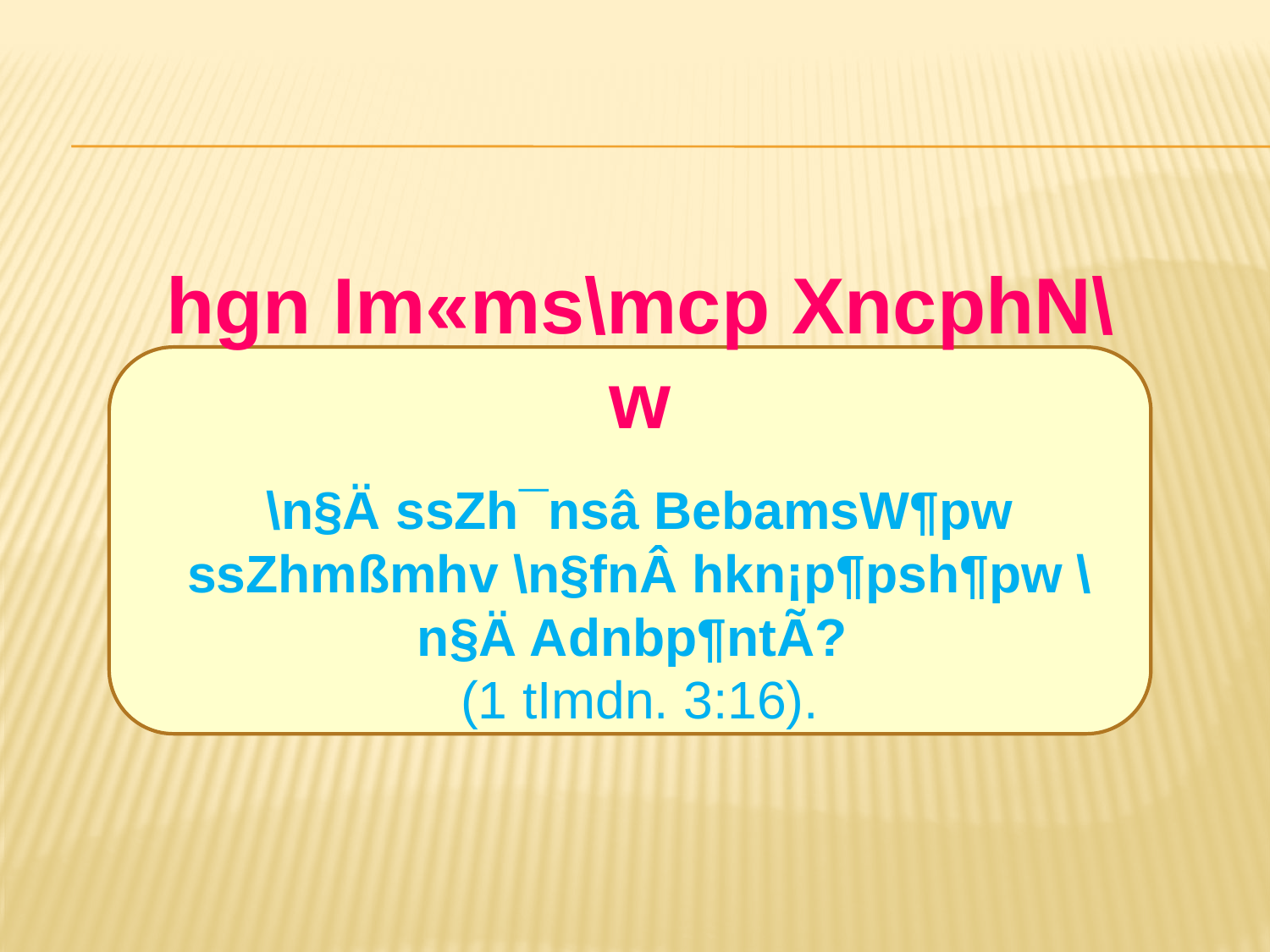

hgn Im«ms\mcp XncphN\w

\n§Ä ssZh¯nsâ BebamsW¶pw ssZhmßmhv \n§fnÂ hkn¡p¶psh¶pw \n§Ä Adnbp¶ntÃ?
(1 tImdn. 3:16).